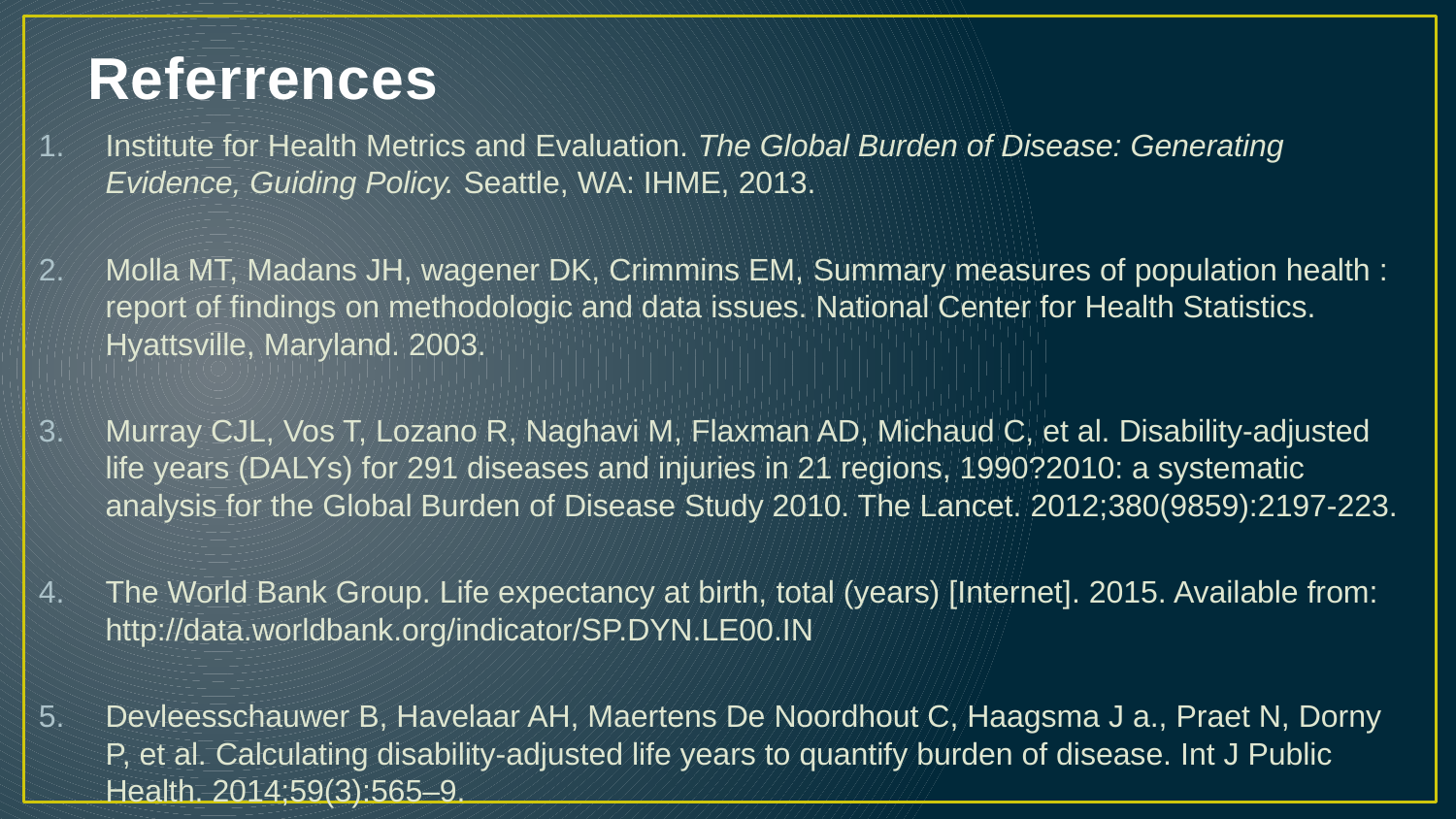

# Referrences
Institute for Health Metrics and Evaluation. The Global Burden of Disease: Generating Evidence, Guiding Policy. Seattle, WA: IHME, 2013.

Molla MT, Madans JH, wagener DK, Crimmins EM, Summary measures of population health : report of findings on methodologic and data issues. National Center for Health Statistics. Hyattsville, Maryland. 2003.

Murray CJL, Vos T, Lozano R, Naghavi M, Flaxman AD, Michaud C, et al. Disability-adjusted life years (DALYs) for 291 diseases and injuries in 21 regions, 1990?2010: a systematic analysis for the Global Burden of Disease Study 2010. The Lancet. 2012;380(9859):2197-223.

The World Bank Group. Life expectancy at birth, total (years) [Internet]. 2015. Available from: http://data.worldbank.org/indicator/SP.DYN.LE00.IN

Devleesschauwer B, Havelaar AH, Maertens De Noordhout C, Haagsma J a., Praet N, Dorny P, et al. Calculating disability-adjusted life years to quantify burden of disease. Int J Public Health. 2014;59(3):565–9.